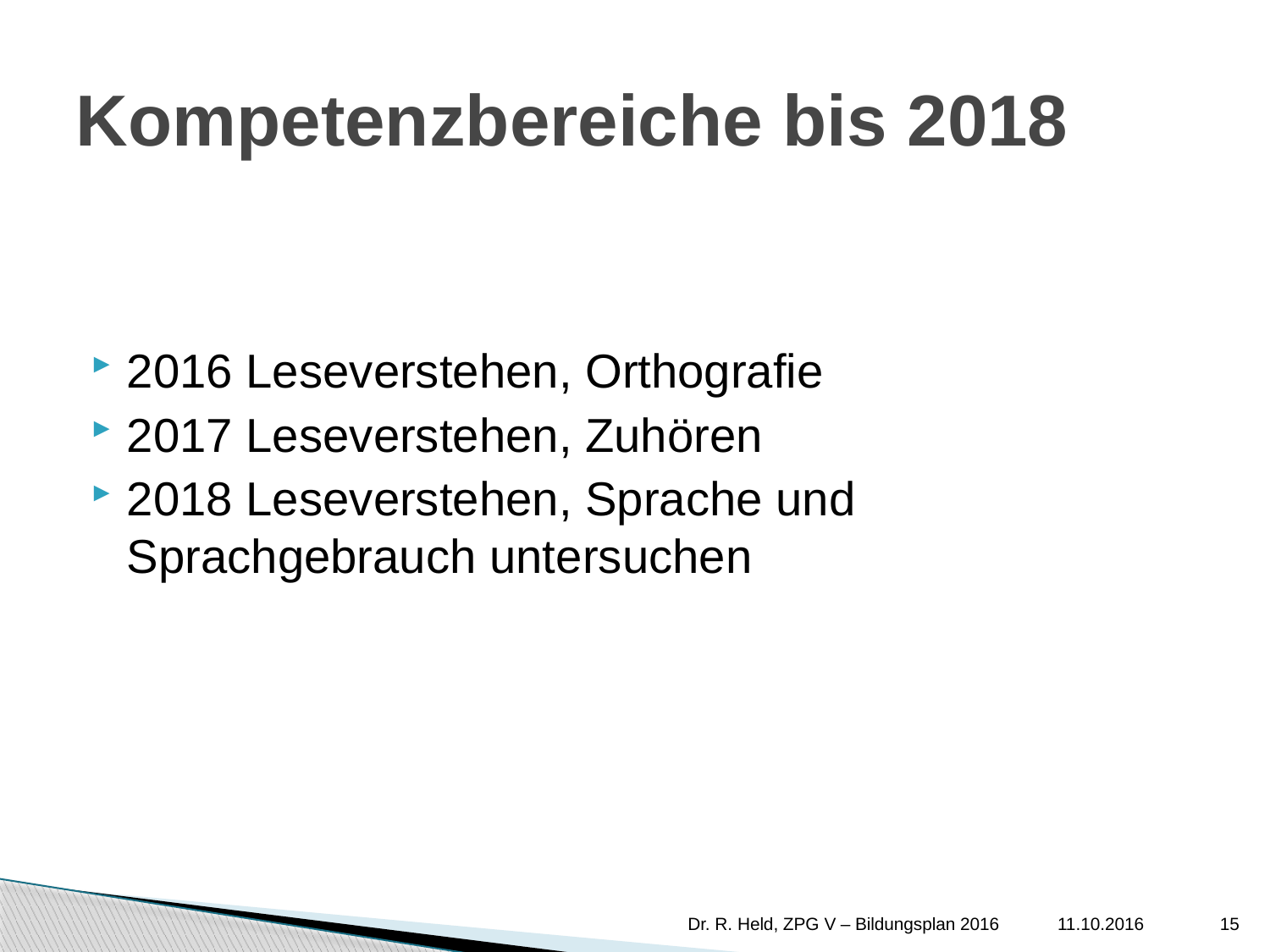

# Kompetenzbereiche bis 2018

2016 Leseverstehen, Orthografie
2017 Leseverstehen, Zuhören
2018 Leseverstehen, Sprache und Sprachgebrauch untersuchen
11.10.2016
15
Dr. R. Held, ZPG V – Bildungsplan 2016